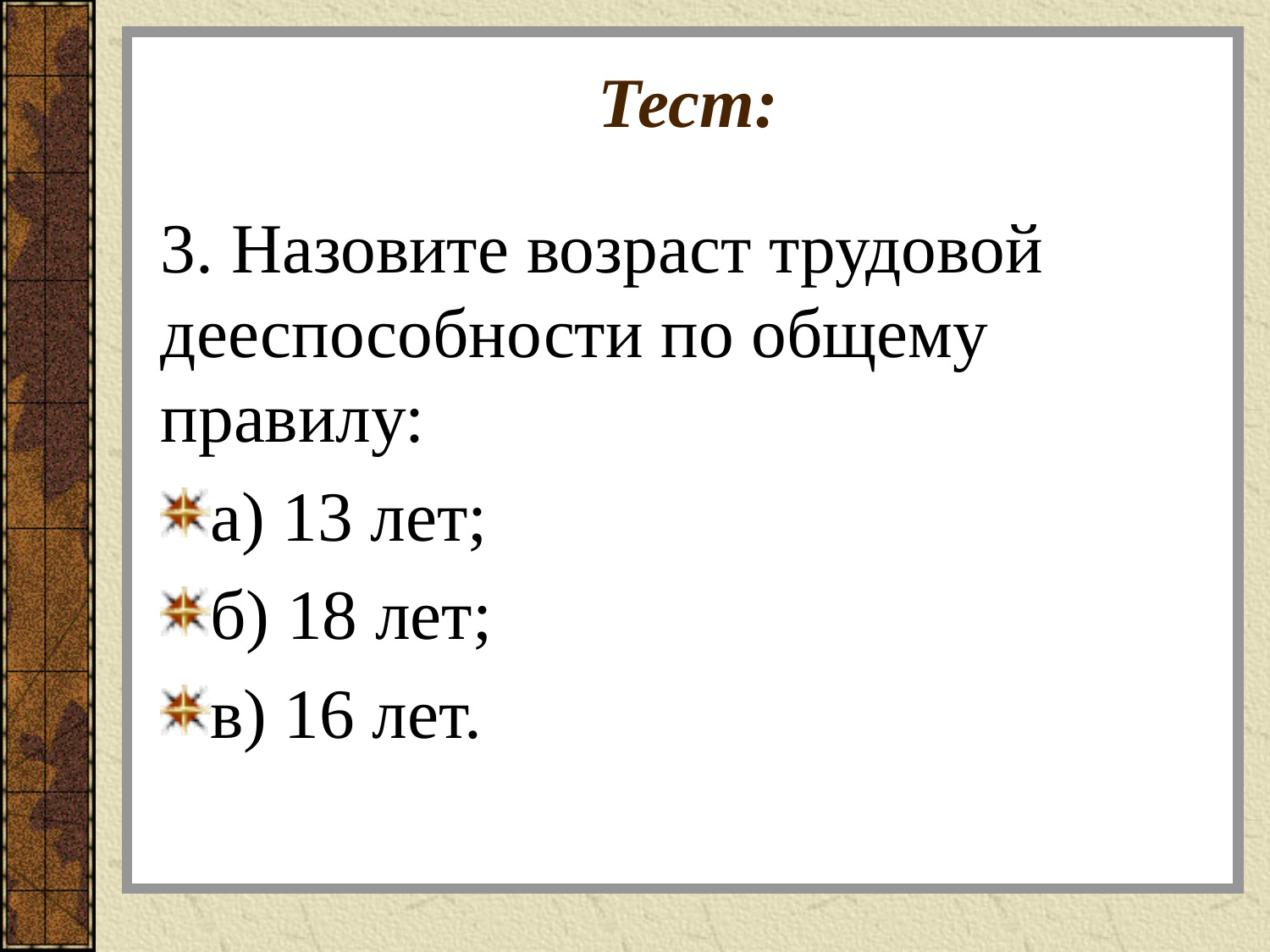

# Тест:
3. Назовите возраст трудовой дееспособности по общему правилу:
а) 13 лет;
б) 18 лет;
в) 16 лет.